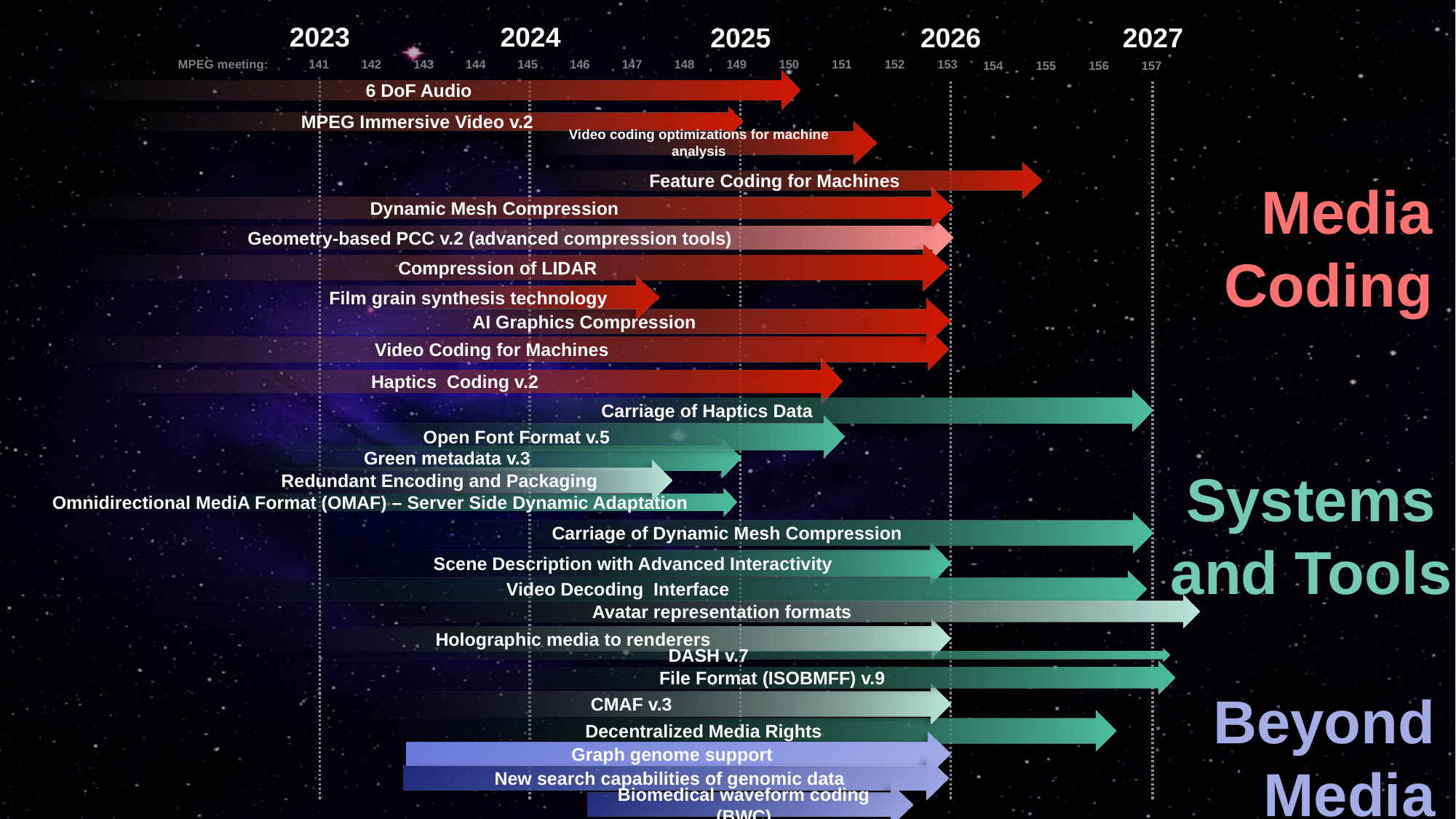

2023
2024
2025
2026
2027
MPEG meeting:
141
142
143
144
145
146
147
148
149
150
151
152
153
154
155
156
157
6 DoF Audio
MPEG Immersive Video v.2
Media
Coding
Geometry-based PCC v.2 (advanced compression tools)
Systems  and Tools
Omnidirectional MediA Format (OMAF) – Server Side Dynamic Adaptation
Scene Description with Advanced Interactivity
Decentralized Media Rights
Video Decoding  Interface
Beyond Media
Video coding optimizations for machine analysis
Feature Coding for Machines
Dynamic Mesh Compression
Compression of LIDAR
Film grain synthesis technology
AI Graphics Compression
Video Coding for Machines
Haptics  Coding v.2
Carriage of Haptics Data
Open Font Format v.5
Green metadata v.3
Redundant Encoding and Packaging
Carriage of Dynamic Mesh Compression
Avatar representation formats
Holographic media to renderers
DASH v.7
File Format (ISOBMFF) v.9
CMAF v.3
Graph genome support
New search capabilities of genomic data
Biomedical waveform coding (BWC)